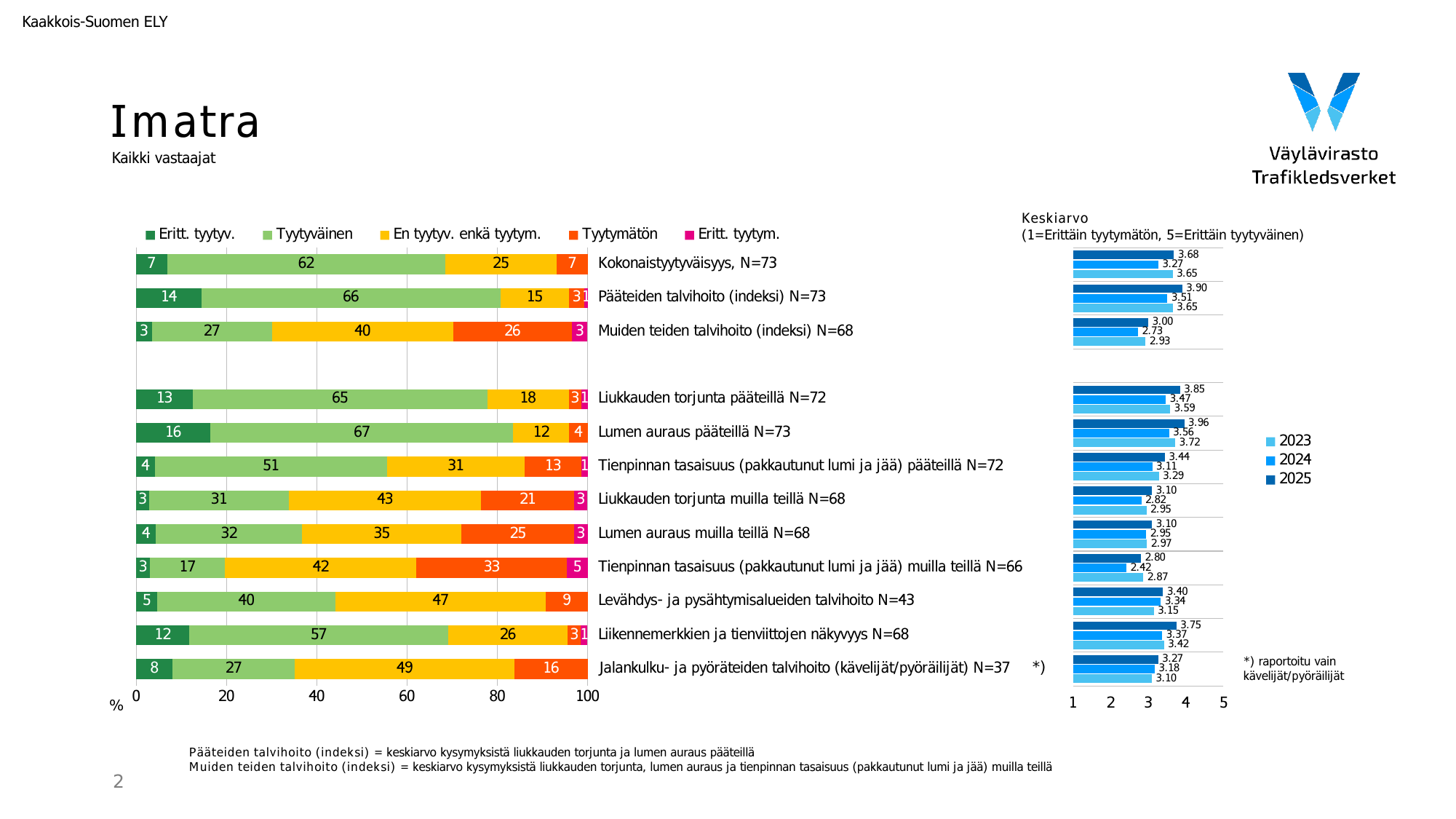

Kaakkois-Suomen ELY
# Imatra
Kaikki vastaajat
Keskiarvo
(1=Erittäin tyytymätön, 5=Erittäin tyytyväinen)

### Chart

| Category | Eritt. tyytyv. | Tyytyväinen | En tyytyv. enkä tyytym. | Tyytymätön | Eritt. tyytym. |
|---|---|---|---|---|---|
| Kokonaistyytyväisyys, N=73 | 6.849315 | 61.643836 | 24.657534 | 6.849315 | None |
| Pääteiden talvihoito (indeksi) N=73 | 14.469178 | 66.20053300000001 | 15.1921615 | 3.4436834999999997 | 1.388889 |
| Muiden teiden talvihoito (indeksi) N=68 | 3.461081333333333 | 26.633987 | 40.12180633333333 | 26.307189333333337 | 3.4759356666666665 |
|  | None | None | None | None | None |
| Liukkauden torjunta pääteillä N=72 | 12.5 | 65.277778 | 18.055556 | 2.777778 | 1.388889 |
| Lumen auraus pääteillä N=73 | 16.438356 | 67.123288 | 12.328767 | 4.109589 | None |
| Tienpinnan tasaisuus (pakkautunut lumi ja jää) pääteillä N=72 | 4.166667 | 51.388889 | 30.555556 | 12.5 | 1.388889 |
| Liukkauden torjunta muilla teillä N=68 | 2.941176 | 30.882353 | 42.647059 | 20.588235 | 2.941176 |
| Lumen auraus muilla teillä N=68 | 4.411765 | 32.352941 | 35.294118 | 25.0 | 2.941176 |
| Tienpinnan tasaisuus (pakkautunut lumi ja jää) muilla teillä N=66 | 3.030303 | 16.666667 | 42.424242 | 33.333333 | 4.545455 |
| Levähdys- ja pysähtymisalueiden talvihoito N=43 | 4.651163 | 39.534884 | 46.511628 | 9.302326 | None |
| Liikennemerkkien ja tienviittojen näkyvyys N=68 | 11.764706 | 57.352941 | 26.470588 | 2.941176 | 1.470588 |
| Jalankulku- ja pyöräteiden talvihoito (kävelijät/pyöräilijät) N=37 | 8.108108 | 27.027027 | 48.648649 | 16.216216 | None |

### Chart

| Category | 2025 | 2024 | 2023 |
|---|---|---|---|
*) raportoitu vain
kävelijät/pyöräilijät
*)
%
Pääteiden talvihoito (indeksi) = keskiarvo kysymyksistä liukkauden torjunta ja lumen auraus pääteillä
Muiden teiden talvihoito (indeksi) = keskiarvo kysymyksistä liukkauden torjunta, lumen auraus ja tienpinnan tasaisuus (pakkautunut lumi ja jää) muilla teillä

2